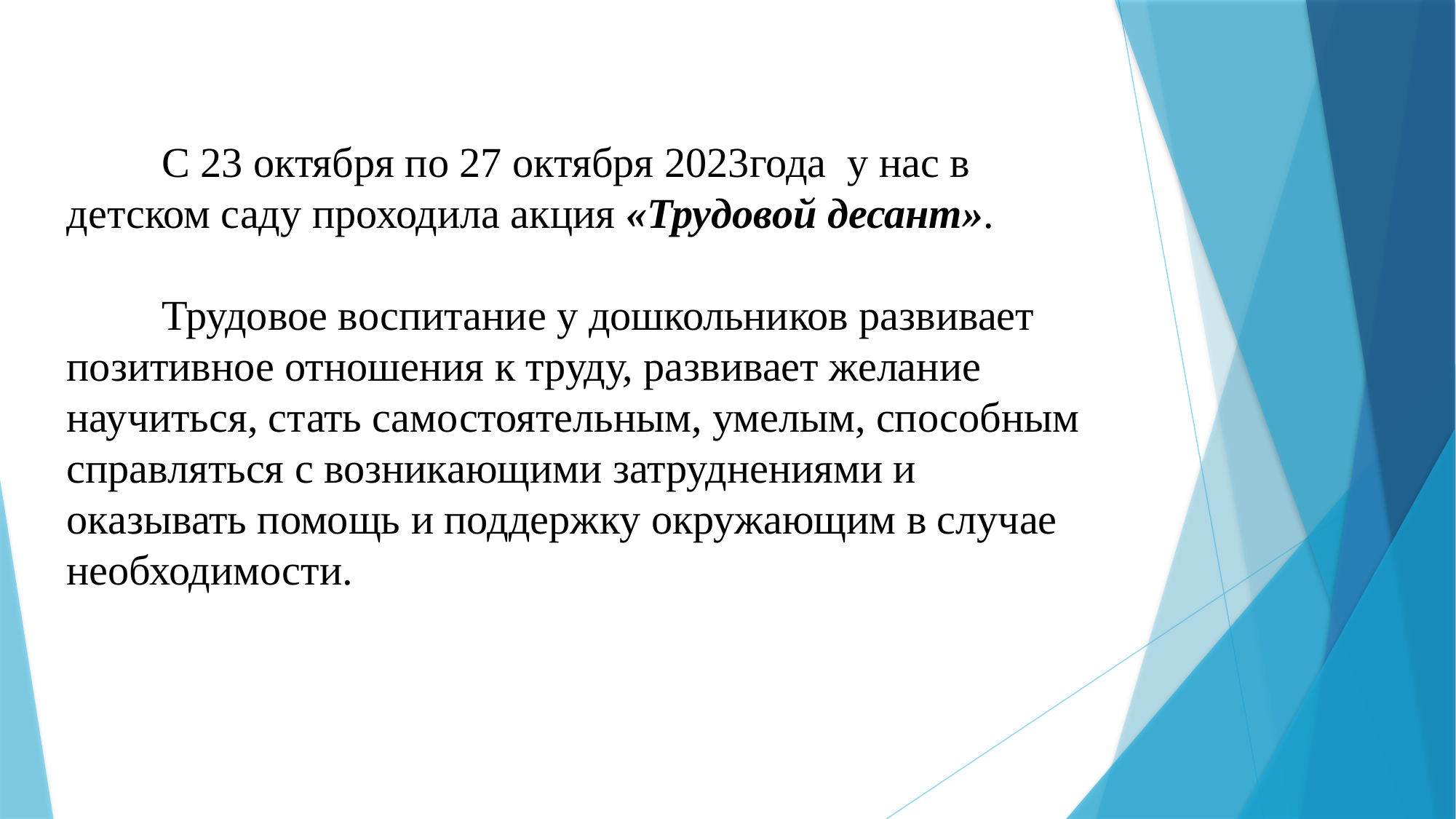

С 23 октября по 27 октября 2023года  у нас в детском саду проходила акция «Трудовой десант».
         Трудовое воспитание у дошкольников развивает позитивное отношения к труду, развивает желание научиться, стать самостоятельным, умелым, способным справляться с возникающими затруднениями и оказывать помощь и поддержку окружающим в случае необходимости.